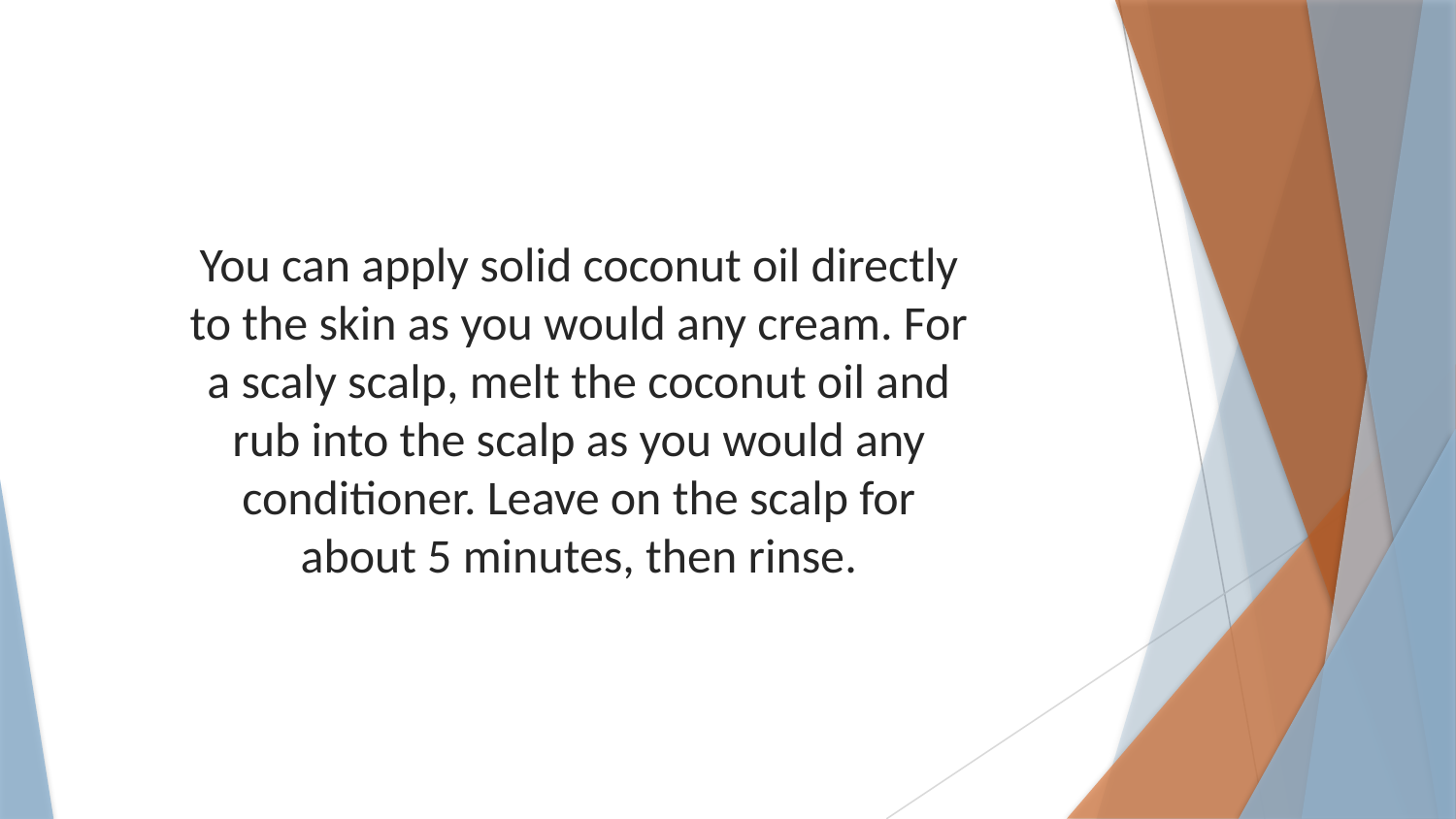

You can apply solid coconut oil directly to the skin as you would any cream. For a scaly scalp, melt the coconut oil and rub into the scalp as you would any conditioner. Leave on the scalp for about 5 minutes, then rinse.